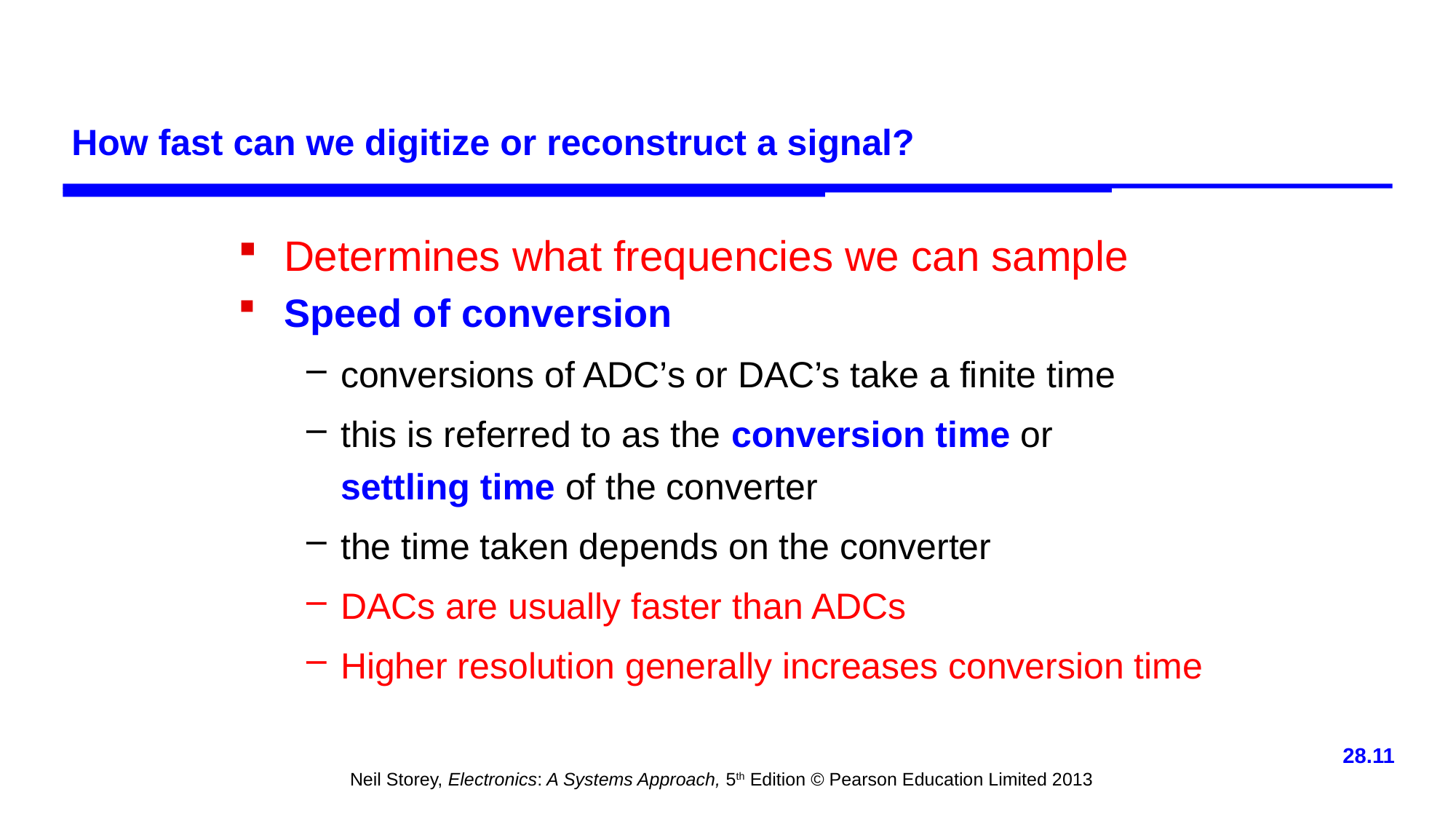

# How fast can we digitize or reconstruct a signal?
Determines what frequencies we can sample
Speed of conversion
conversions of ADC’s or DAC’s take a finite time
this is referred to as the conversion time or
settling time of the converter
the time taken depends on the converter
DACs are usually faster than ADCs
Higher resolution generally increases conversion time